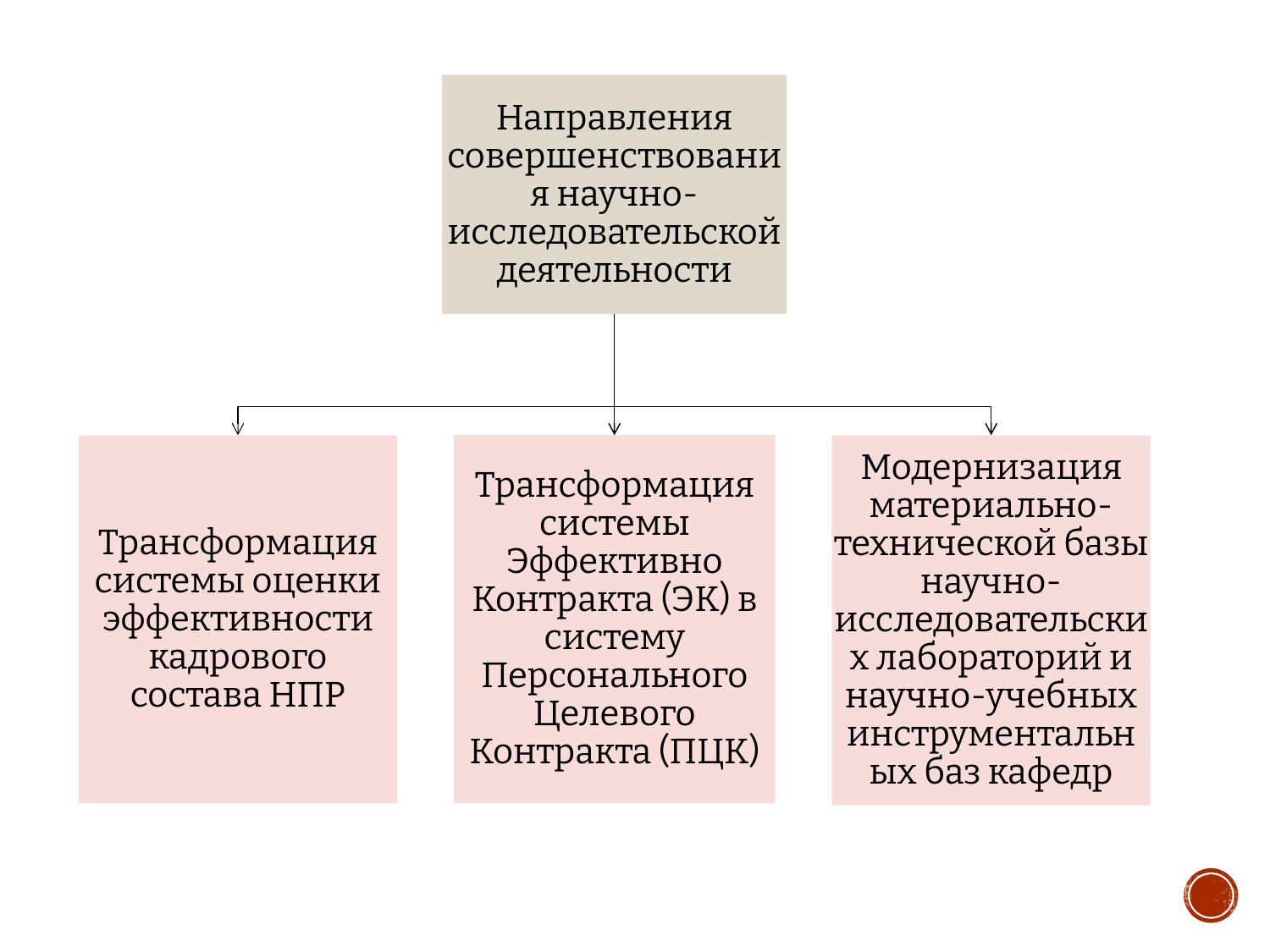

Направления совершенствования научно-исследовательской деятельности
Трансформация системы оценки эффективности кадрового состава НПР
Трансформация системы Эффективно Контракта (ЭК) в систему Персонального Целевого Контракта (ПЦК)
Модернизация материально-технической базы научно-исследовательских лабораторий и научно-учебных инструментальных баз кафедр